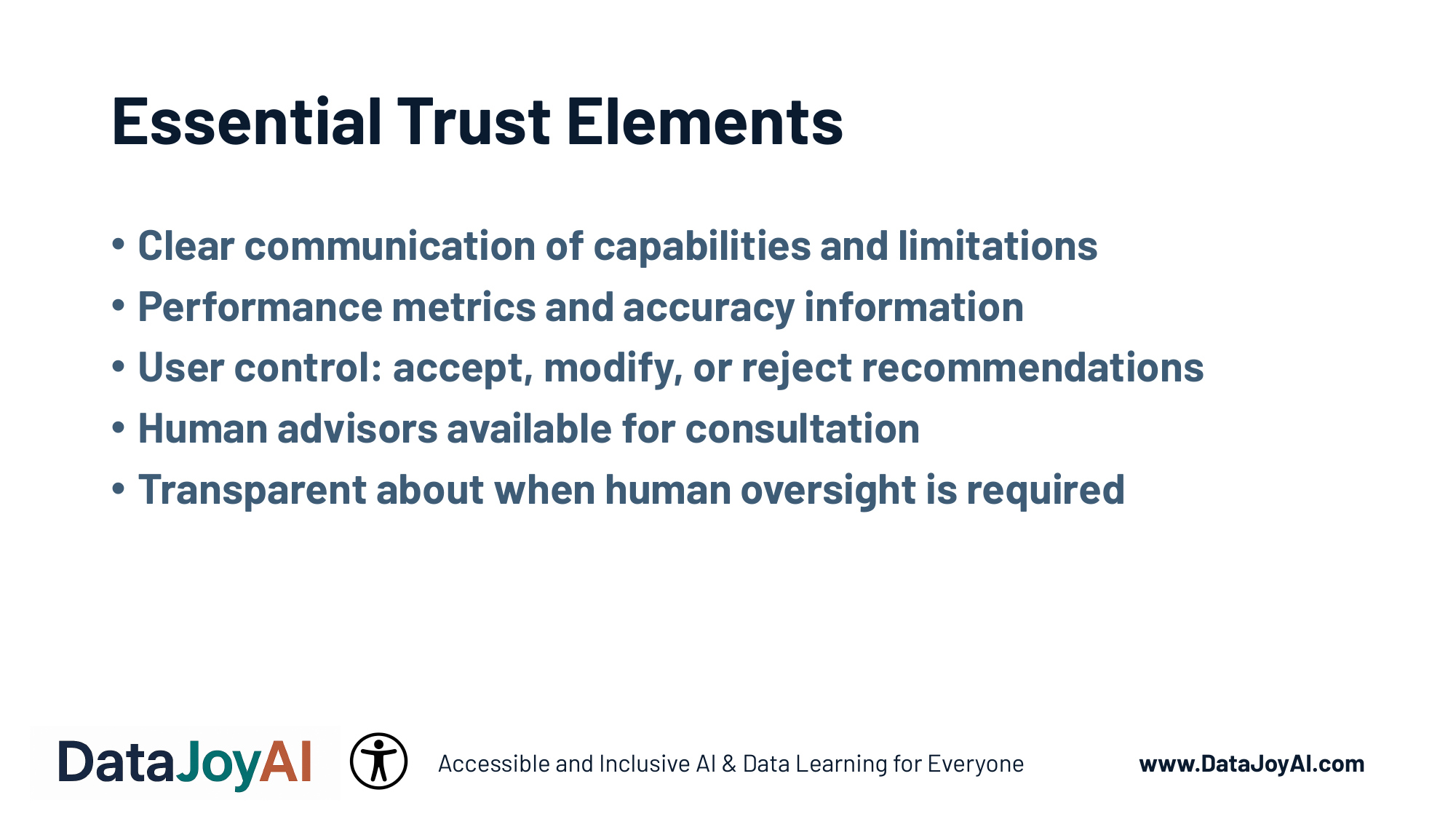

# Essential Trust Elements
Clear communication of capabilities and limitations
Performance metrics and accuracy information
User control: accept, modify, or reject recommendations
Human advisors available for consultation
Transparent about when human oversight is required